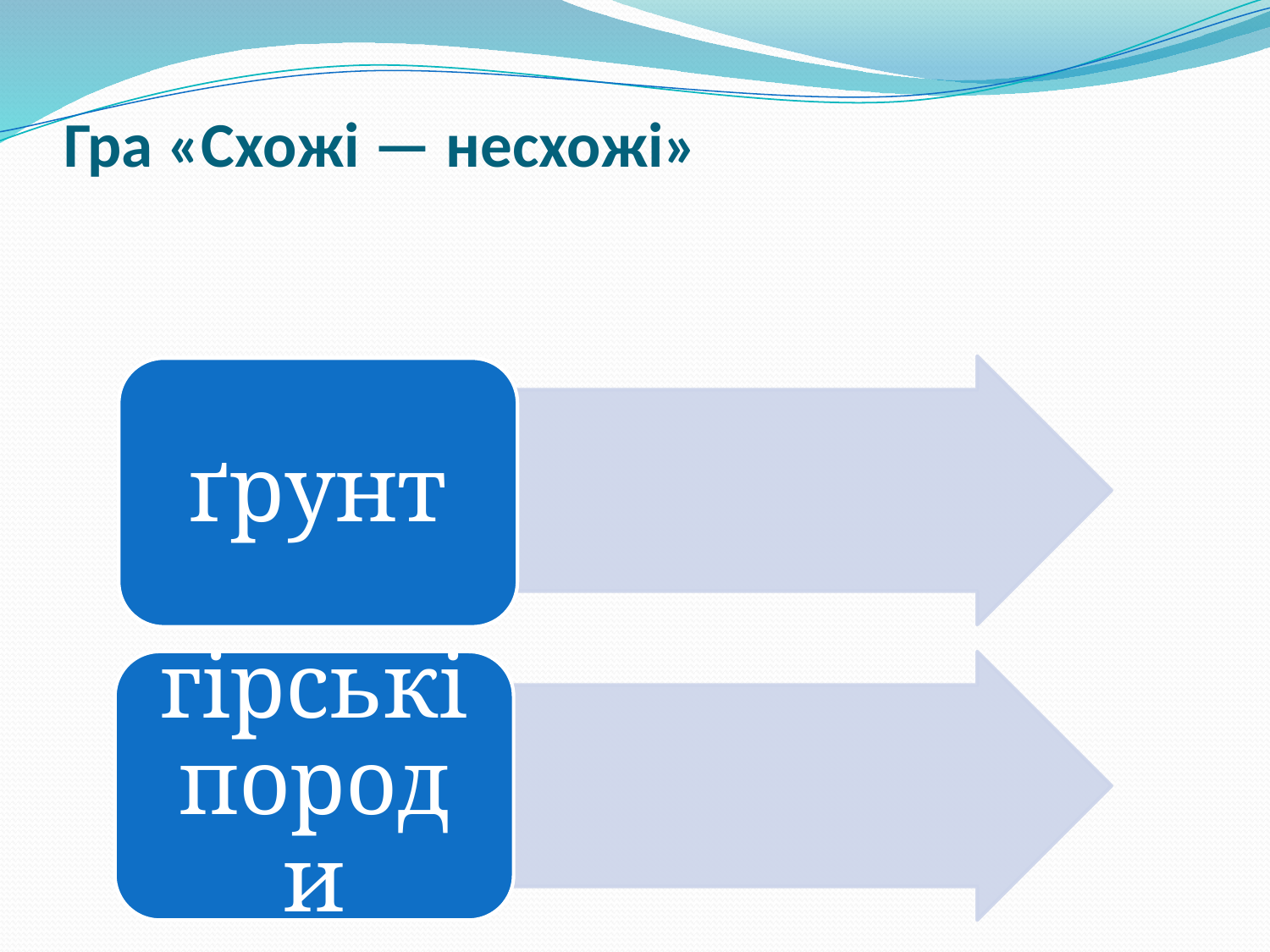

# Гра «Схожі — несхожі»

ґрунт

гірські породи